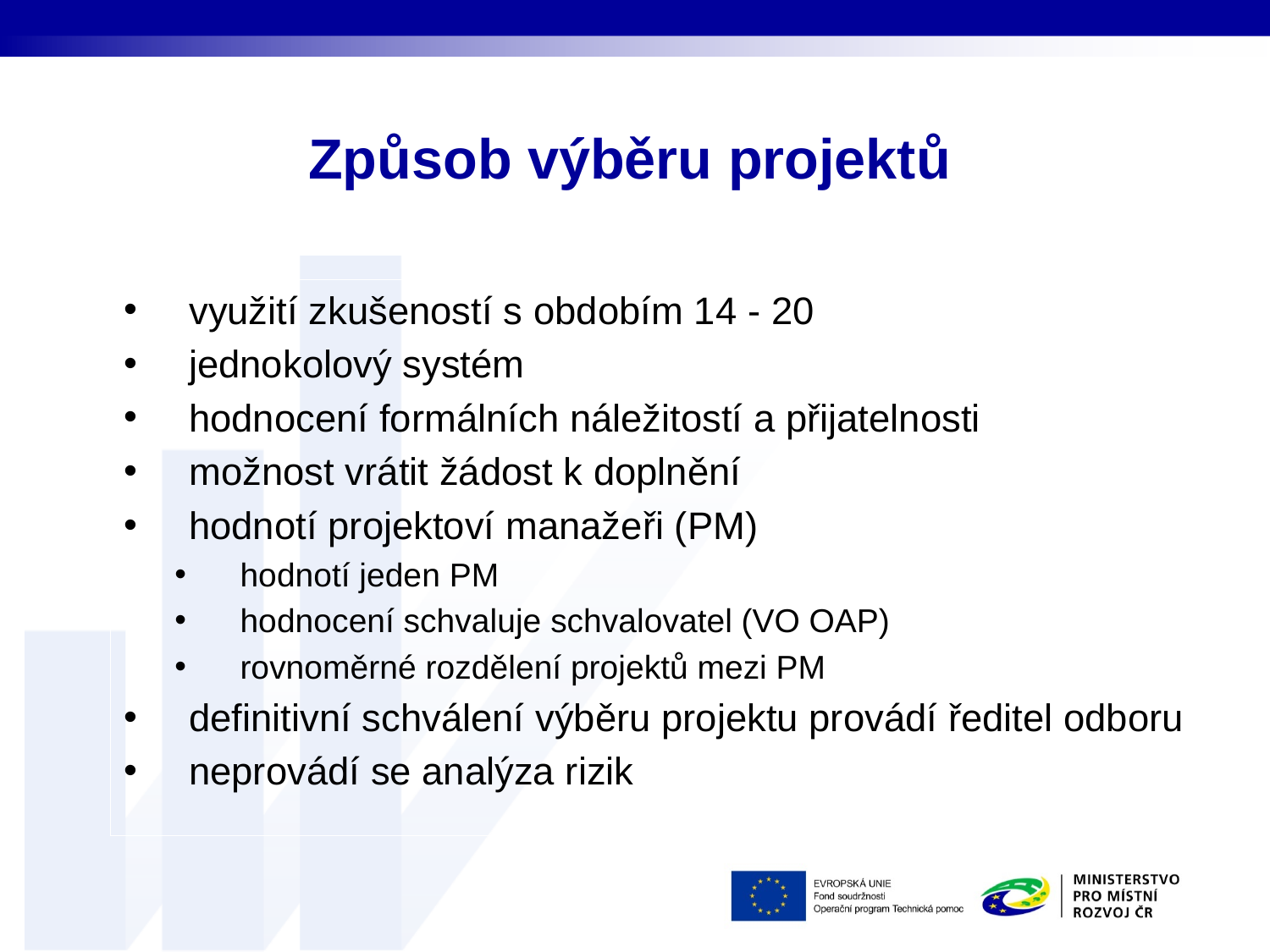

# Způsob výběru projektů
využití zkušeností s obdobím 14 - 20
jednokolový systém
hodnocení formálních náležitostí a přijatelnosti
možnost vrátit žádost k doplnění
hodnotí projektoví manažeři (PM)
hodnotí jeden PM
hodnocení schvaluje schvalovatel (VO OAP)
rovnoměrné rozdělení projektů mezi PM
definitivní schválení výběru projektu provádí ředitel odboru
neprovádí se analýza rizik